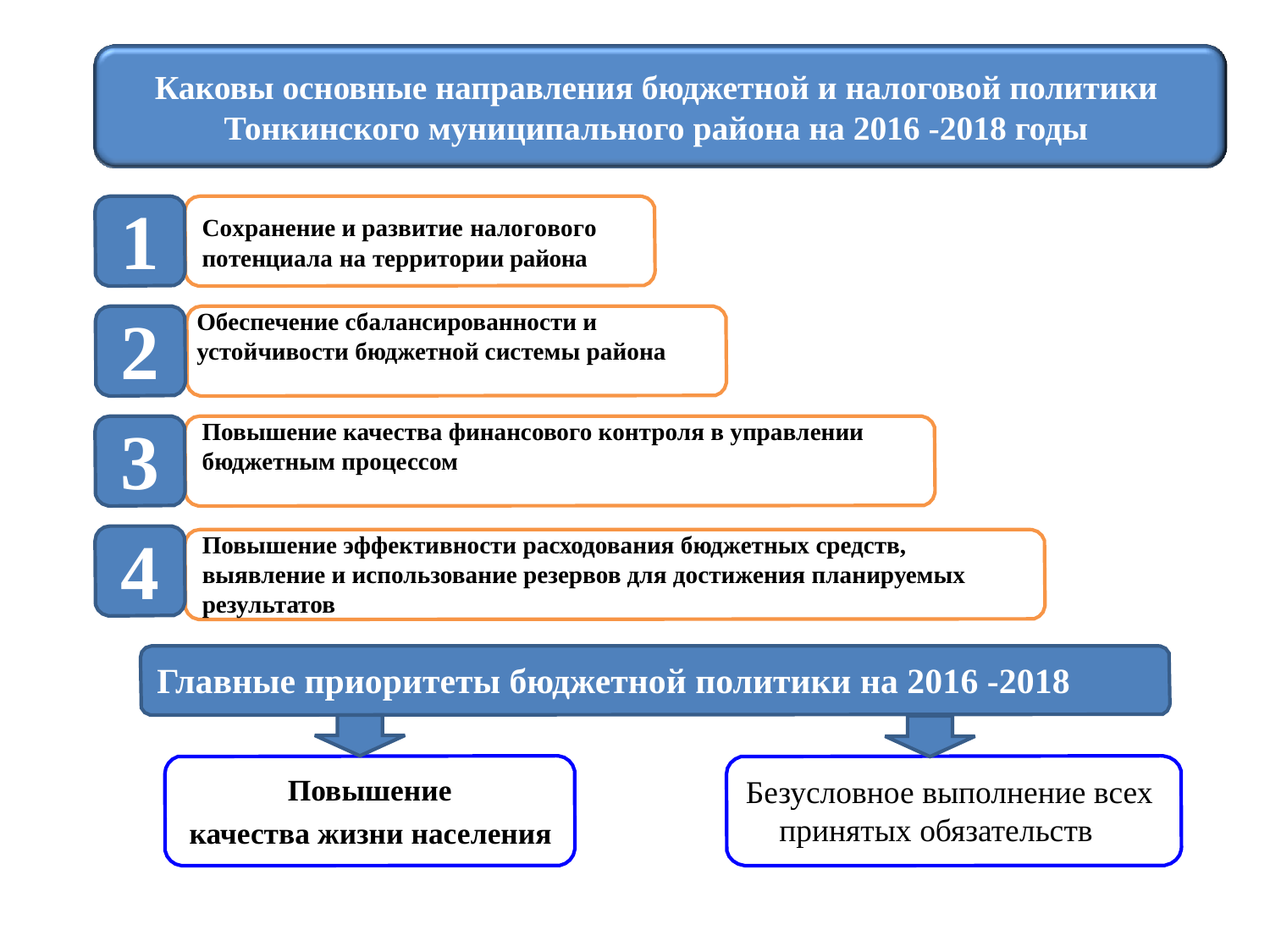

Каковы основные направления бюджетной и налоговой политики
Тонкинского муниципального района на 2016 -2018 годы
1

2

3

4

Сохранение и развитие налогового
потенциала на территории района

Обеспечение сбалансированности и устойчивости бюджетной системы района
Повышение качества финансового контроля в управлении бюджетным процессом

Повышение эффективности расходования бюджетных средств, выявление и использование резервов для достижения планируемых результатов

Главные приоритеты бюджетной политики на 2016 -2018
 годы

Повышение качества жизни населения
Безусловное выполнение всех принятых обязательств